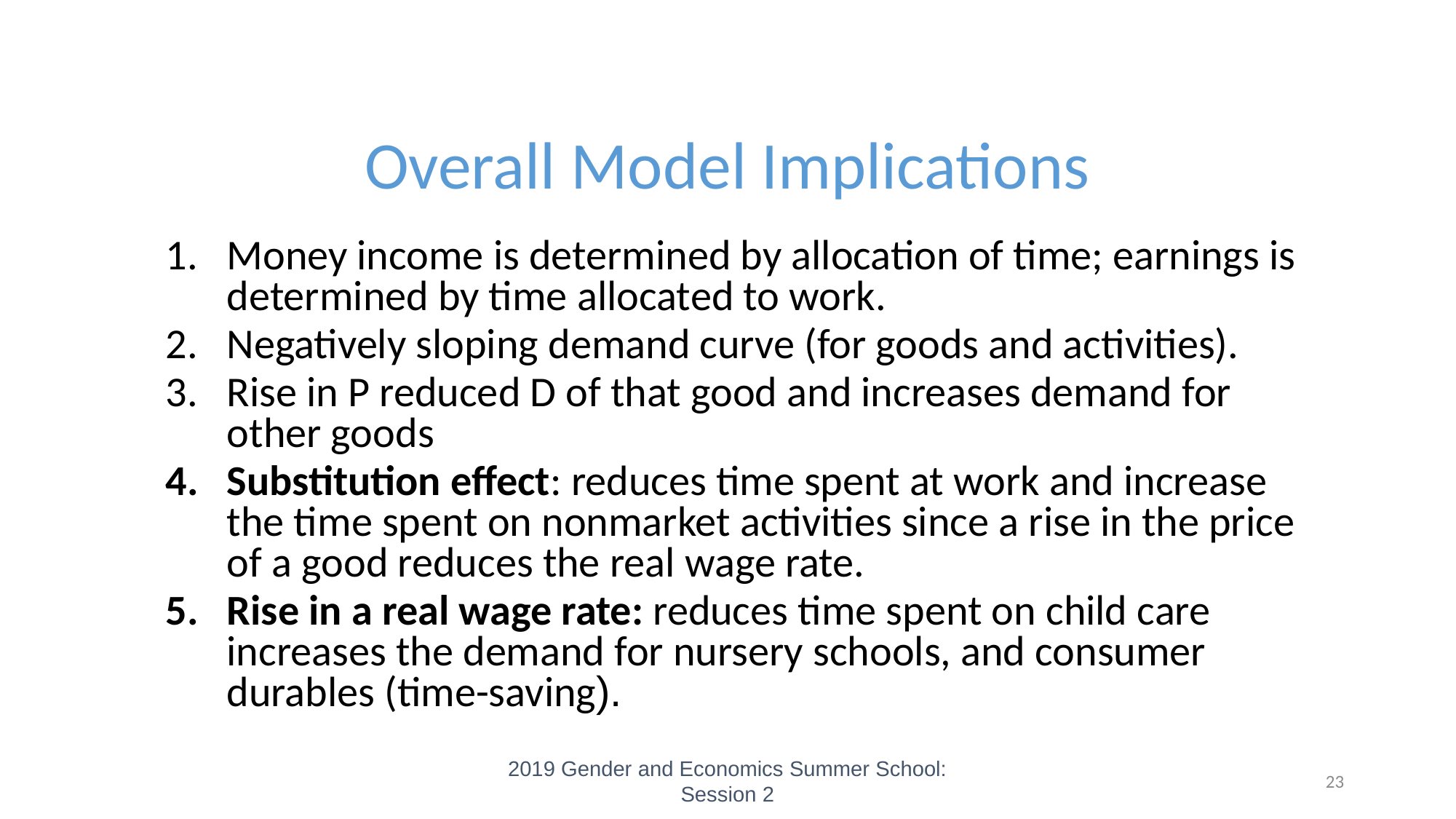

# Overall Model Implications

Money income is determined by allocation of time; earnings is determined by time allocated to work.
Negatively sloping demand curve (for goods and activities).
Rise in P reduced D of that good and increases demand for other goods
Substitution effect: reduces time spent at work and increase the time spent on nonmarket activities since a rise in the price of a good reduces the real wage rate.
Rise in a real wage rate: reduces time spent on child care increases the demand for nursery schools, and consumer durables (time-saving).
2019 Gender and Economics Summer School: Session 2
23